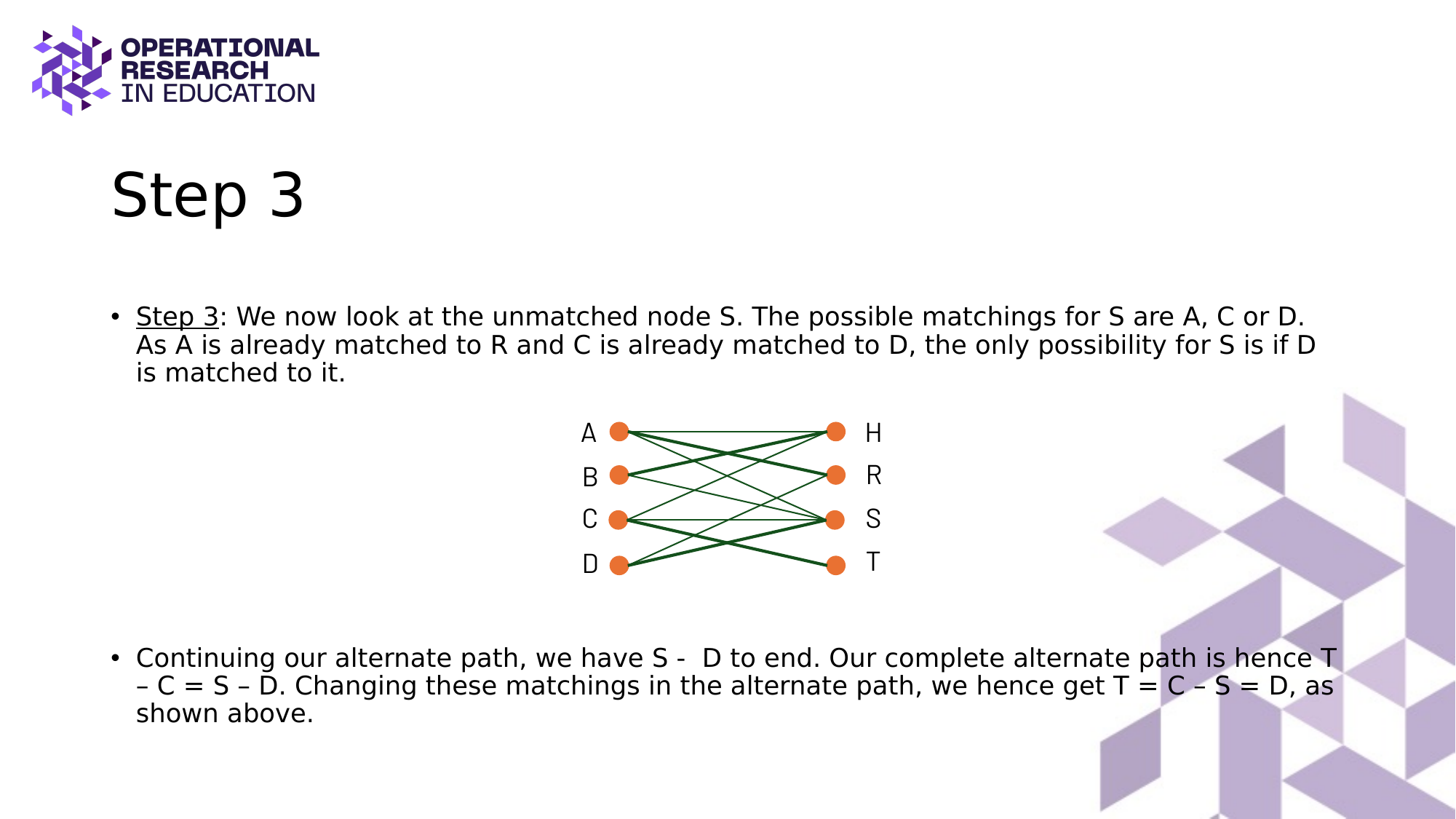

# Step 3
Step 3: We now look at the unmatched node S. The possible matchings for S are A, C or D. As A is already matched to R and C is already matched to D, the only possibility for S is if D is matched to it.

Continuing our alternate path, we have S -  D to end. Our complete alternate path is hence T – C = S – D. Changing these matchings in the alternate path, we hence get T = C – S = D, as shown above.

H
A

R
B

C
S

T
D